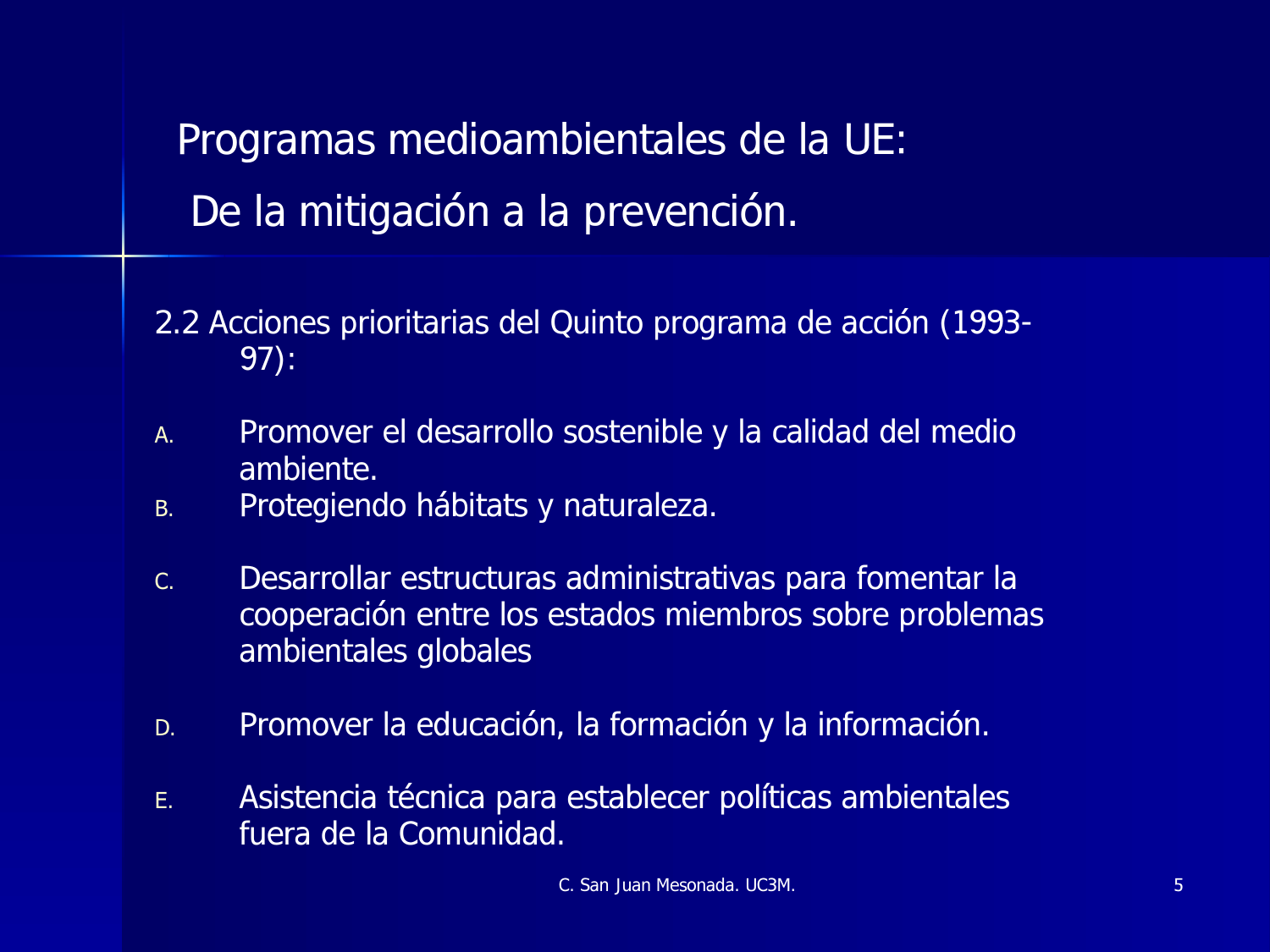

Programas medioambientales de la UE:
 De la mitigación a la prevención.
2.2 Acciones prioritarias del Quinto programa de acción (1993-97):

Promover el desarrollo sostenible y la calidad del medio ambiente.
Protegiendo hábitats y naturaleza.

Desarrollar estructuras administrativas para fomentar la cooperación entre los estados miembros sobre problemas ambientales globales

Promover la educación, la formación y la información.

Asistencia técnica para establecer políticas ambientales fuera de la Comunidad.
C. San Juan Mesonada. UC3M.
5